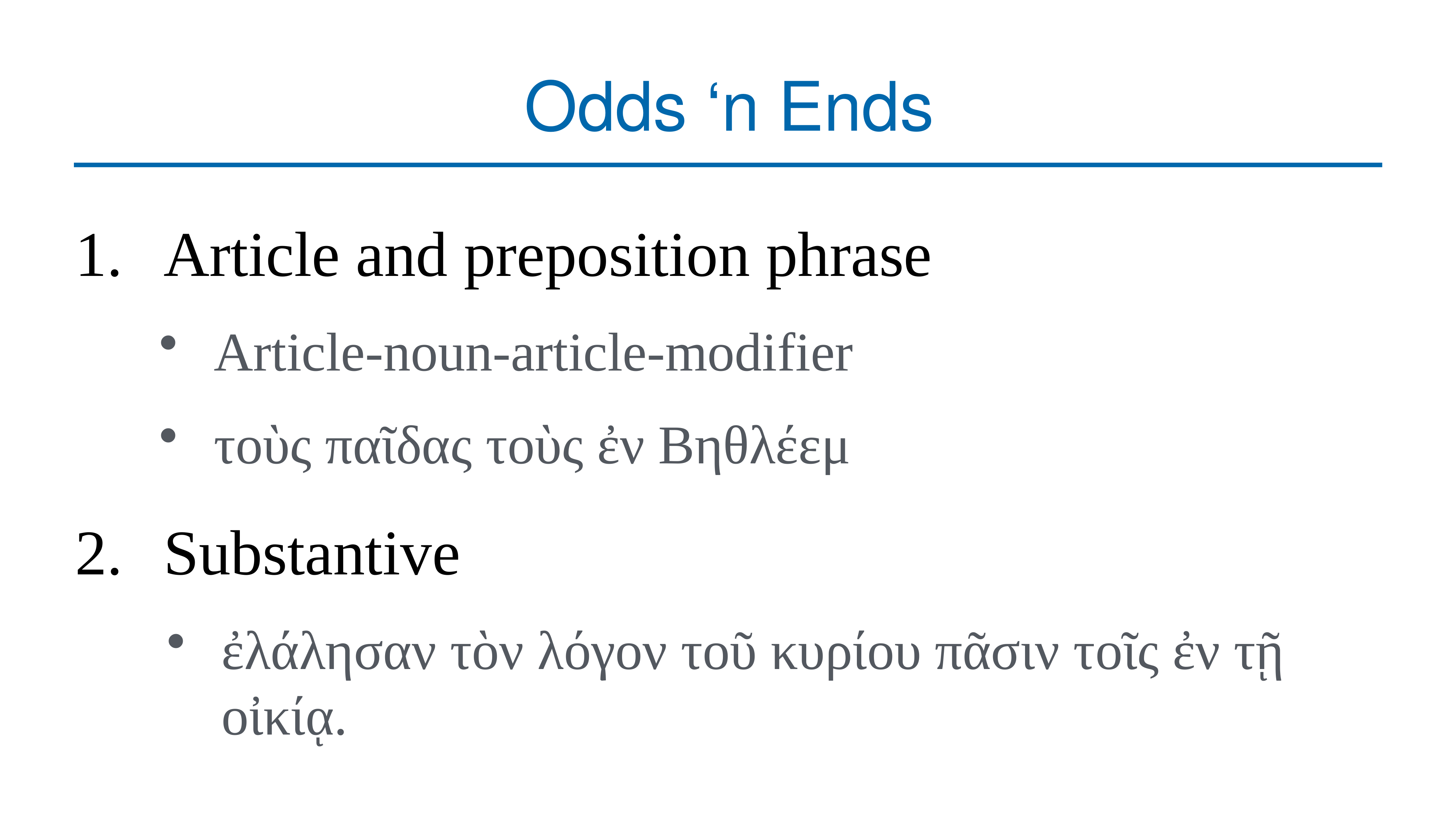

# Odds ‘n Ends
Article and preposition phrase
Article-noun-article-modifier
τοὺς παῖδας τοὺς ἐν Βηθλέεμ
Substantive
ἐλάλησαν τὸν λόγον τοῦ κυρίου πᾶσιν τοῖς ἐν τῇ οἰκίᾳ.